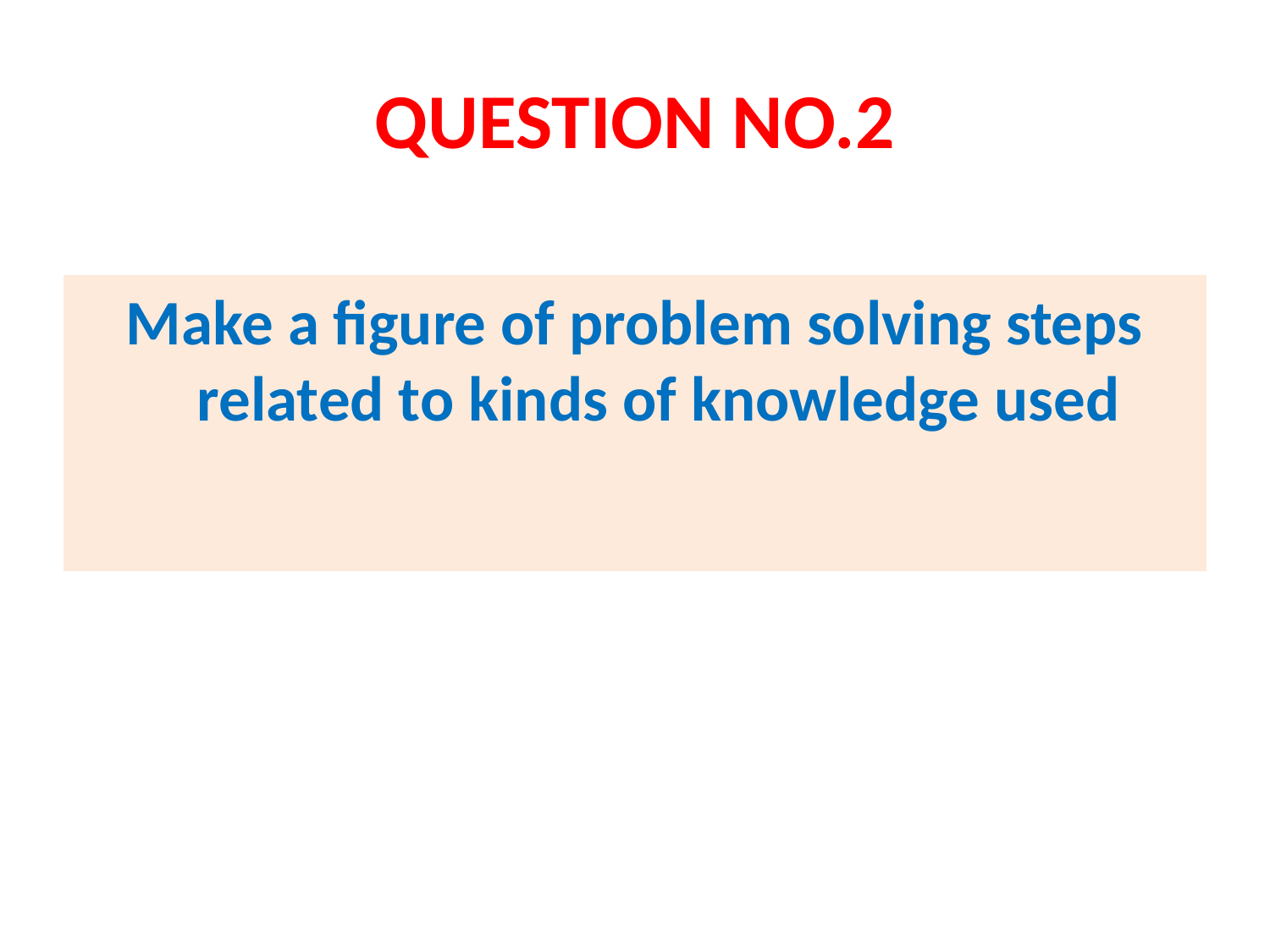

# QUESTION NO.2
Make a figure of problem solving steps related to kinds of knowledge used